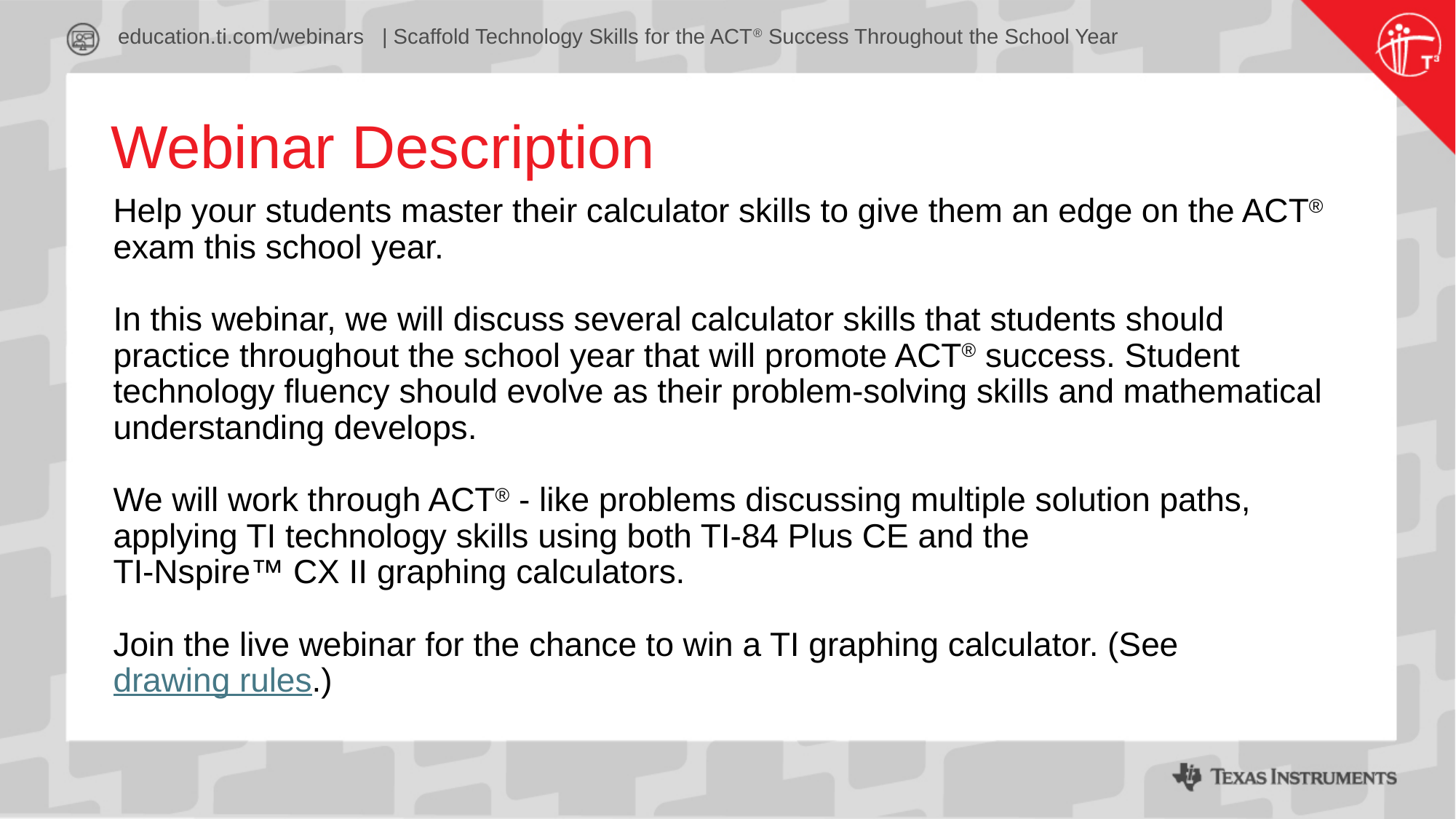

education.ti.com/webinars   | Scaffold Technology Skills for the ACT® Success Throughout the School Year
Webinar Description
Help your students master their calculator skills to give them an edge on the ACT® exam this school year.
In this webinar, we will discuss several calculator skills that students should practice throughout the school year that will promote ACT® success. Student technology fluency should evolve as their problem-solving skills and mathematical understanding develops.
We will work through ACT® - like problems discussing multiple solution paths, applying TI technology skills using both TI-84 Plus CE and the
TI-Nspire™ CX II graphing calculators.
Join the live webinar for the chance to win a TI graphing calculator. (See drawing rules.)